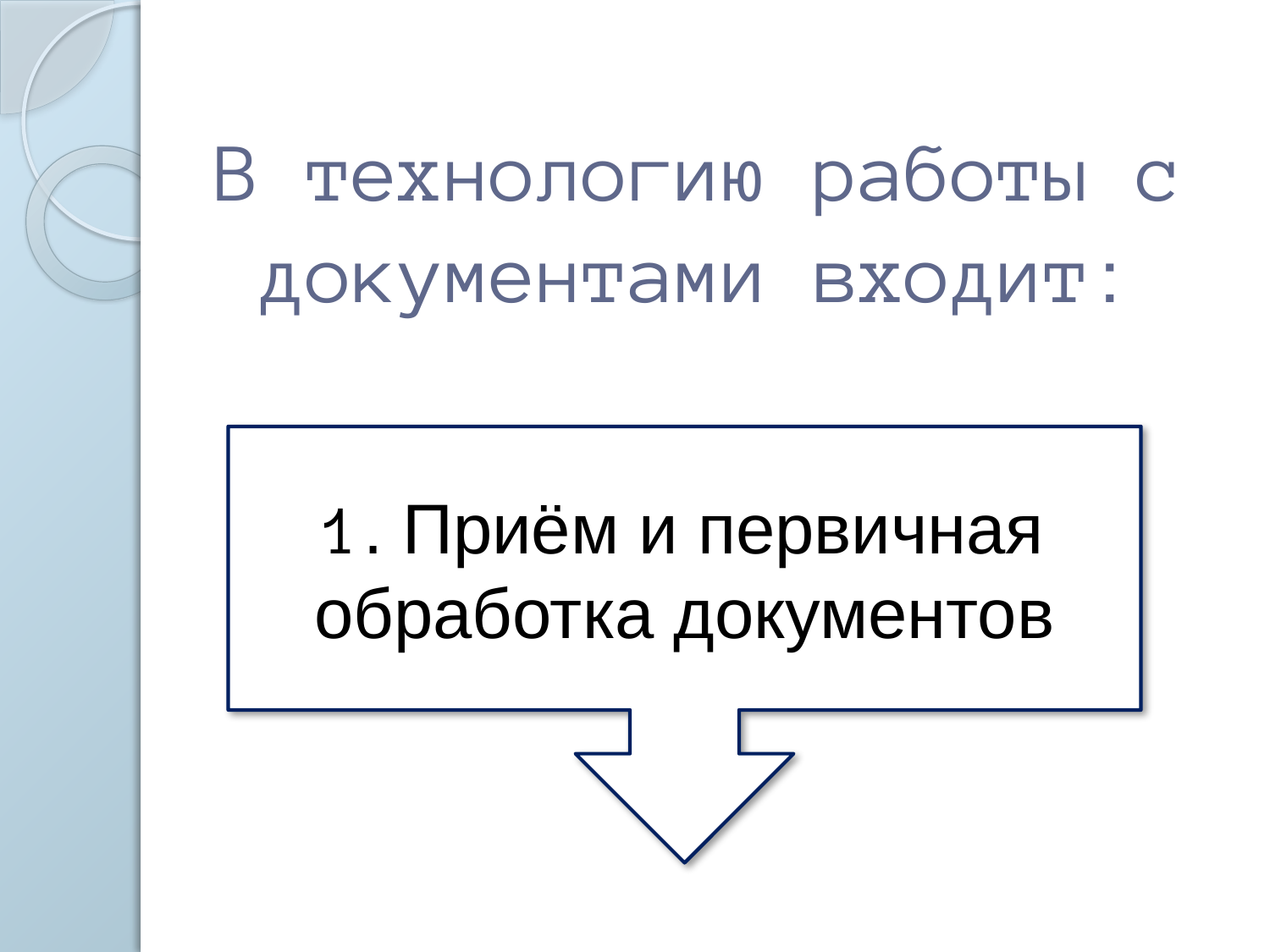

# В технологию работы с документами входит:
1. Приём и первичная обработка документов